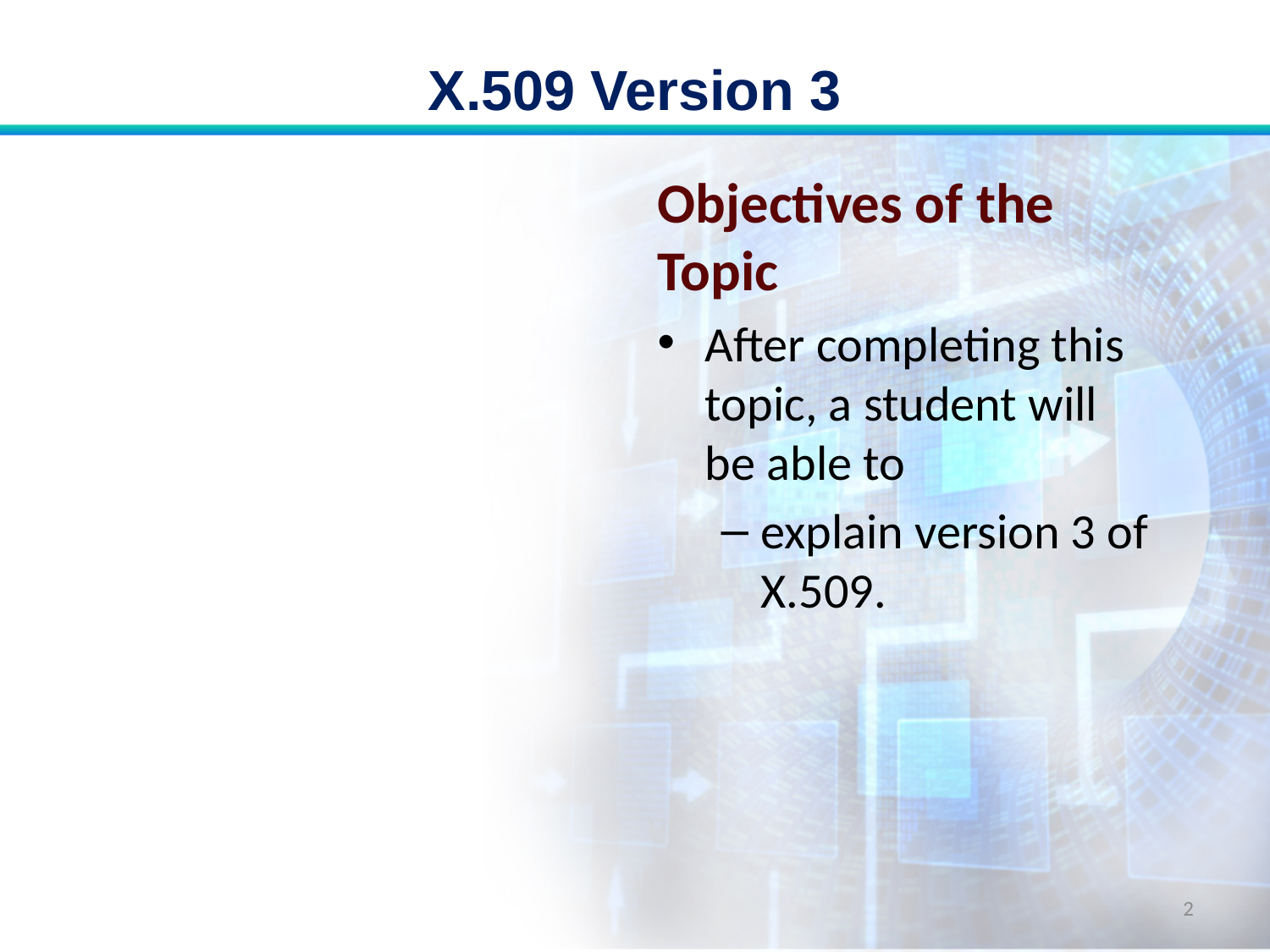

# X.509 Version 3
Objectives of the Topic
After completing this topic, a student will be able to
explain version 3 of X.509.
2